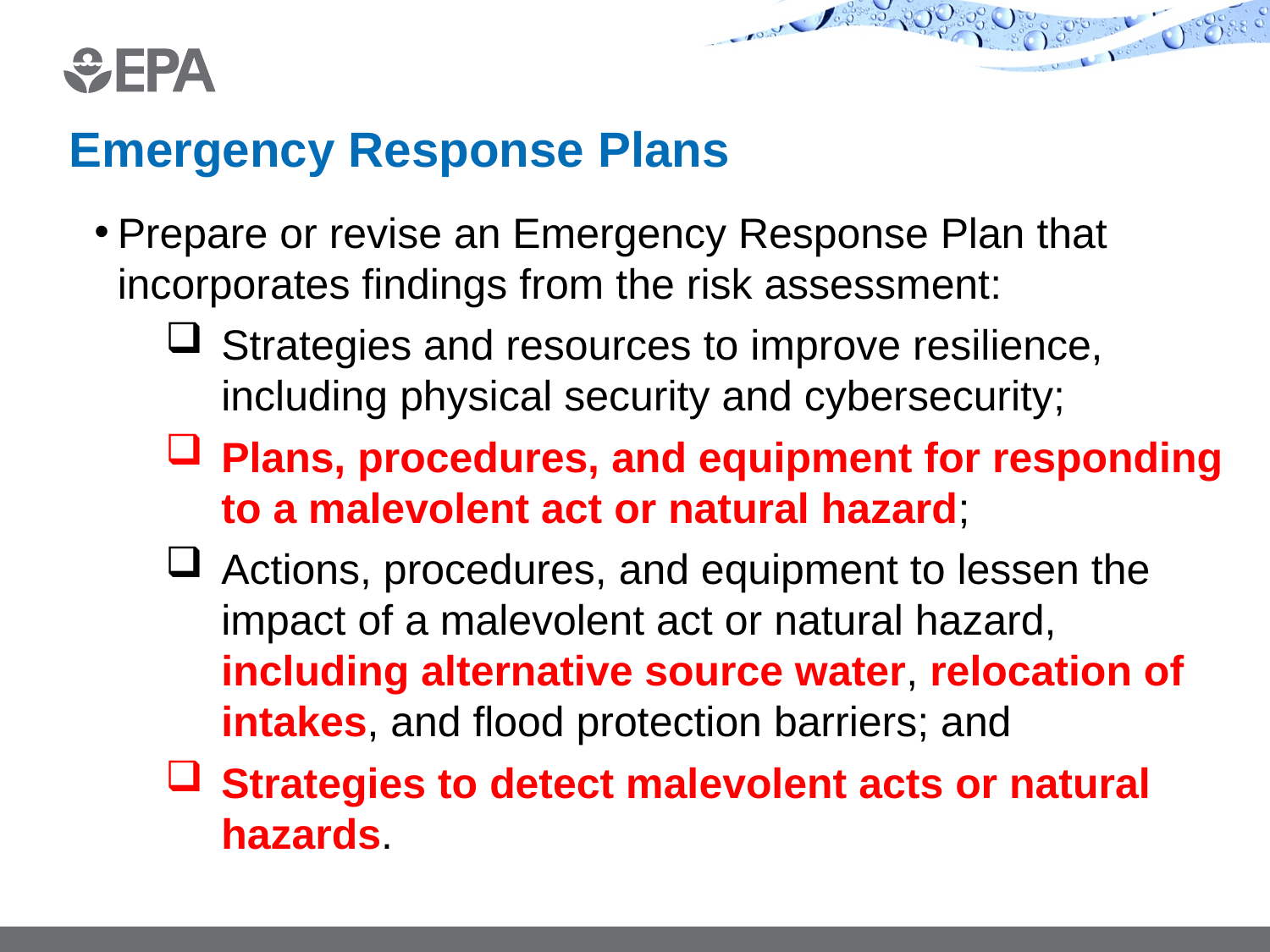

Emergency Response Plans
Prepare or revise an Emergency Response Plan that incorporates findings from the risk assessment:
Strategies and resources to improve resilience, including physical security and cybersecurity;
Plans, procedures, and equipment for responding to a malevolent act or natural hazard;
Actions, procedures, and equipment to lessen the impact of a malevolent act or natural hazard, including alternative source water, relocation of intakes, and flood protection barriers; and
Strategies to detect malevolent acts or natural hazards.